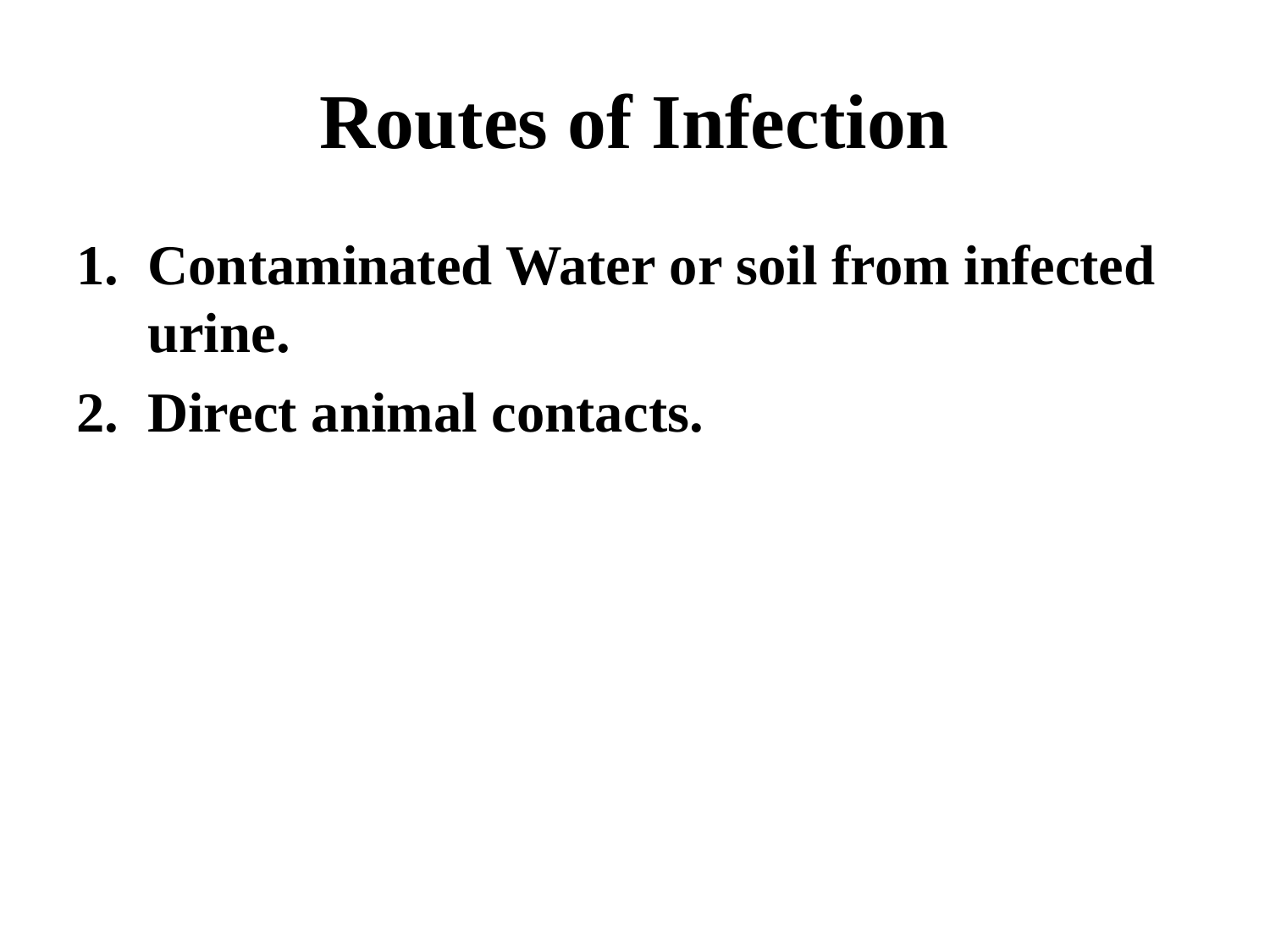

# Routes of Infection
Contaminated Water or soil from infected urine.
Direct animal contacts.